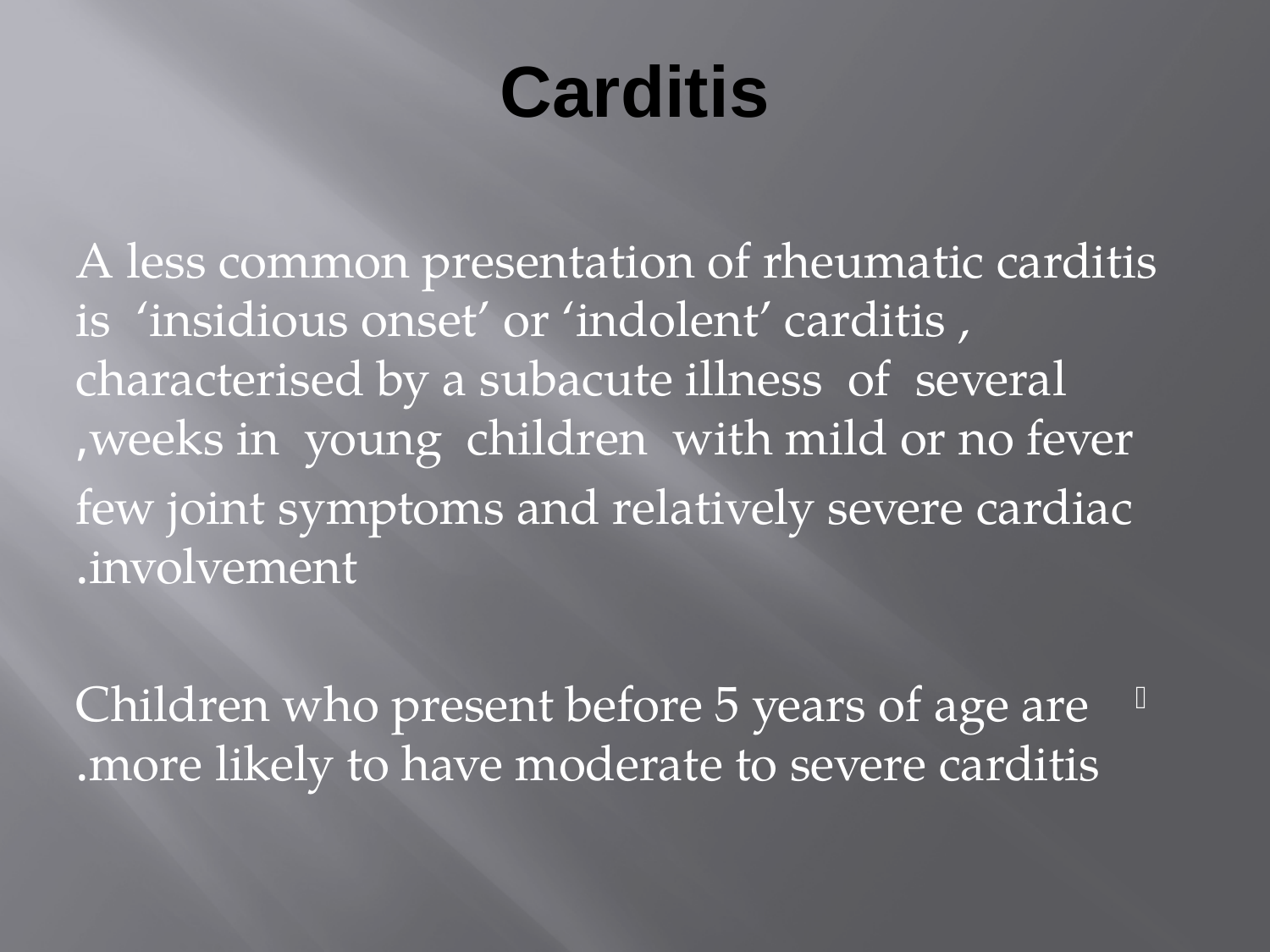

# Carditis
A less common presentation of rheumatic carditis  is  ‘insidious onset’ or ‘indolent’ carditis , characterised by a subacute illness  of  several weeks in  young  children  with mild or no fever,
few joint symptoms and relatively severe cardiac involvement.

Children who present before 5 years of age are more likely to have moderate to severe carditis.